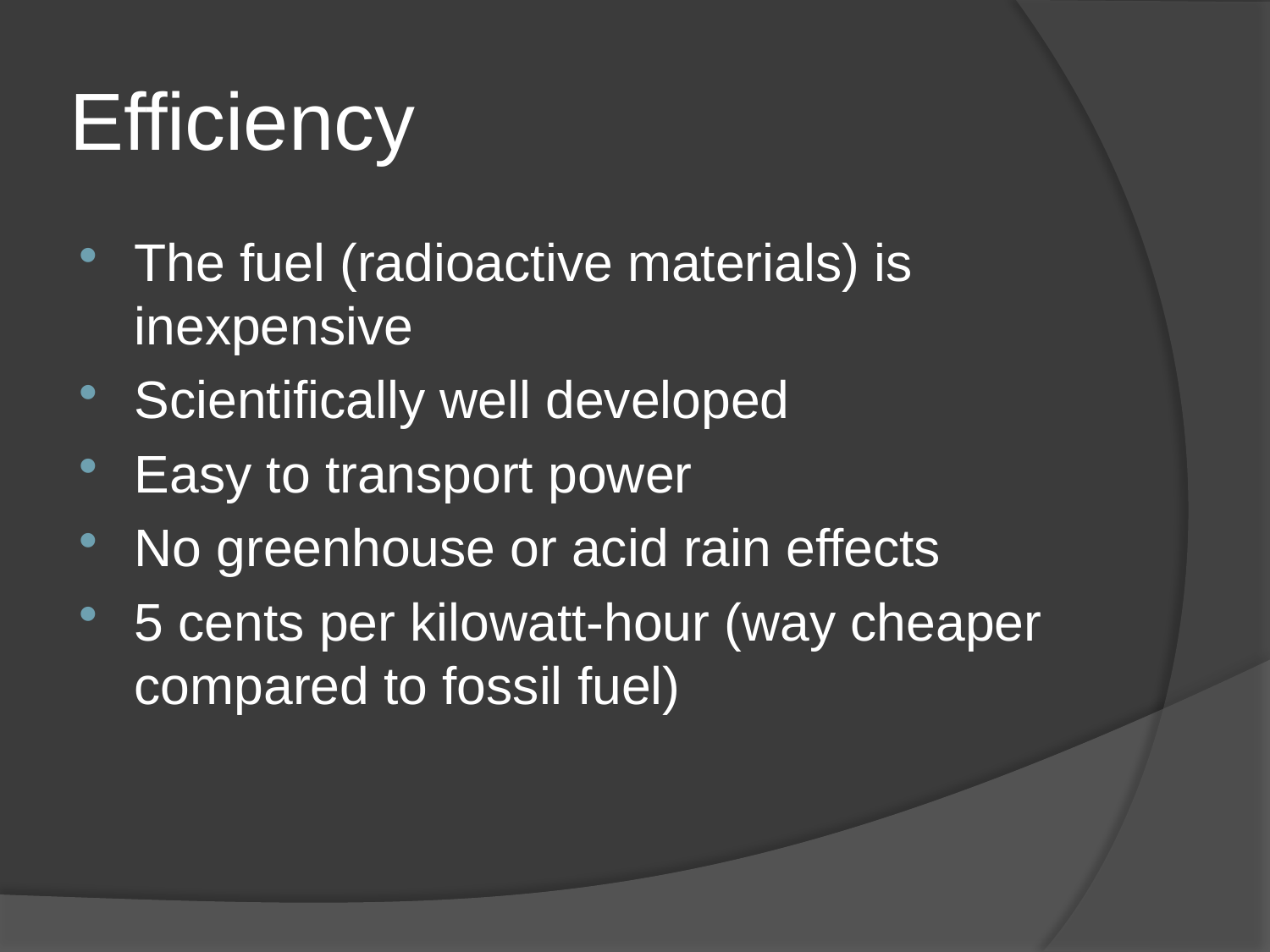

# Efficiency
The fuel (radioactive materials) is inexpensive
Scientifically well developed
Easy to transport power
No greenhouse or acid rain effects
5 cents per kilowatt-hour (way cheaper compared to fossil fuel)